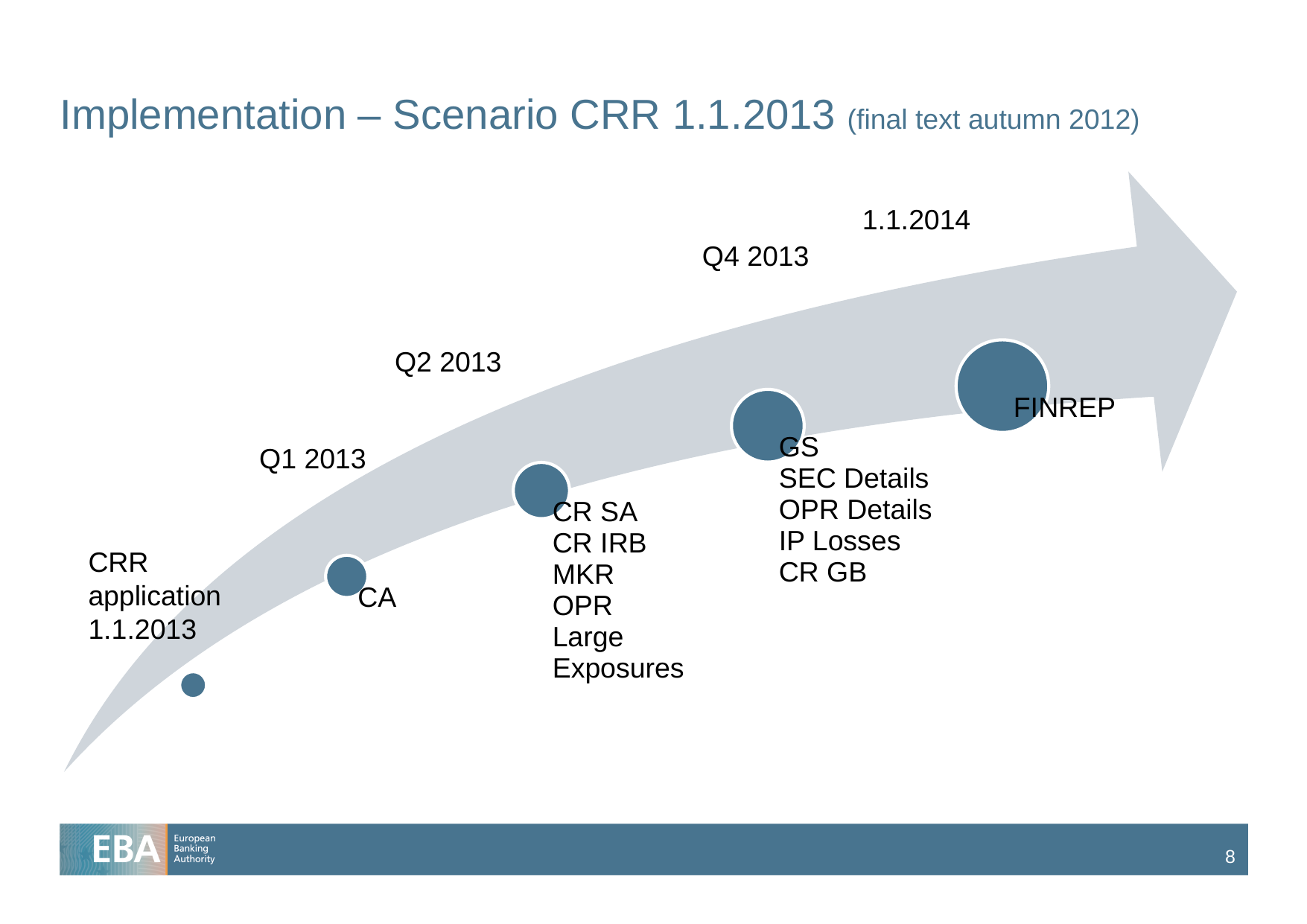

# Implementation – Scenario CRR 1.1.2013 (final text autumn 2012)
CA
CR SA
CR IRB
MKR
OPR
Large Exposures
FINREP
GS
SEC Details
OPR Details
IP Losses
CR GB
1.1.2014
Q4 2013
Q2 2013
Q1 2013
CRR application
1.1.2013